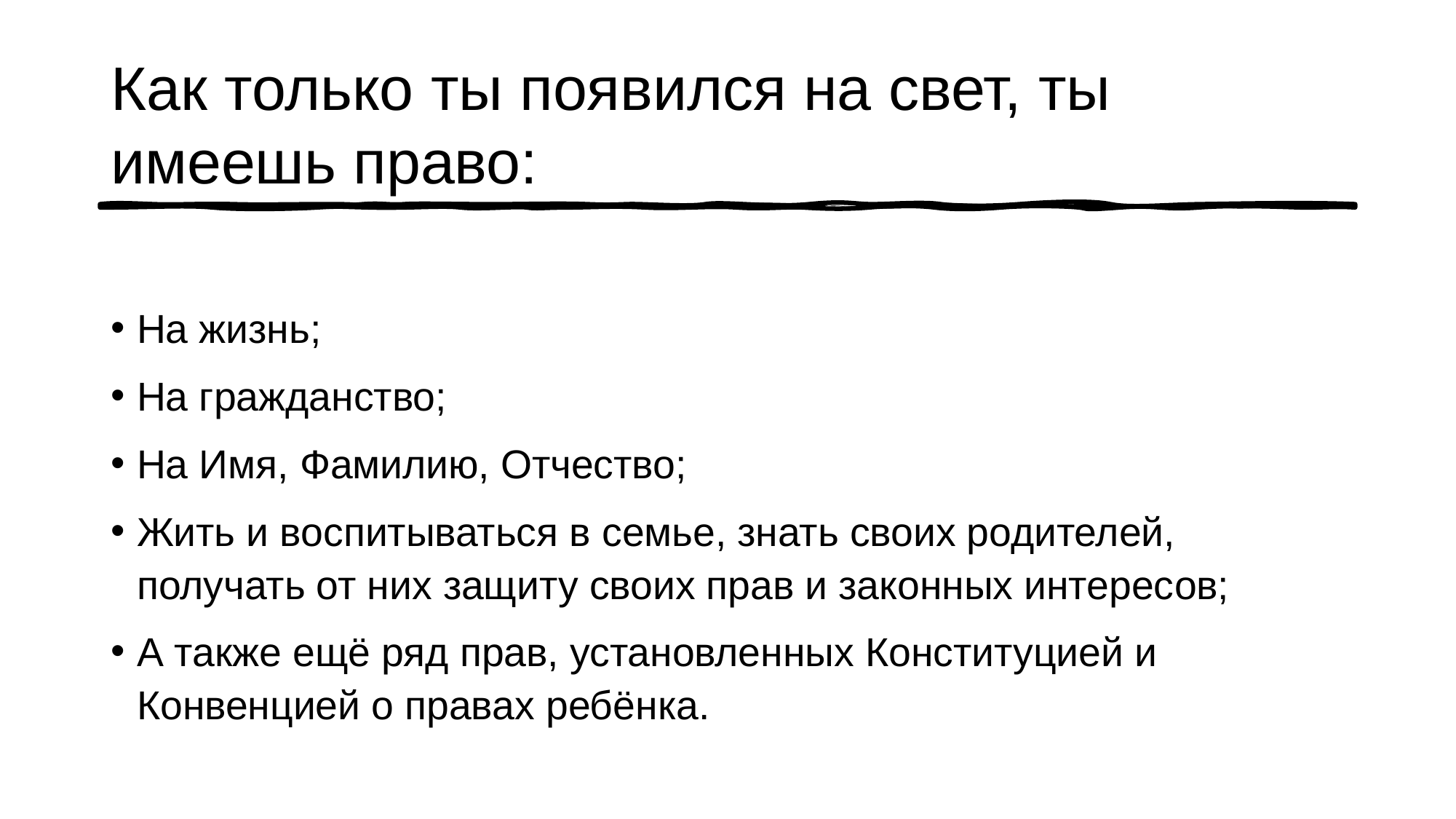

# Как только ты появился на свет, ты имеешь право:

На жизнь;
На гражданство;
На Имя, Фамилию, Отчество;
Жить и воспитываться в семье, знать своих родителей, получать от них защиту своих прав и законных интересов;
А также ещё ряд прав, установленных Конституцией и Конвенцией о правах ребёнка.